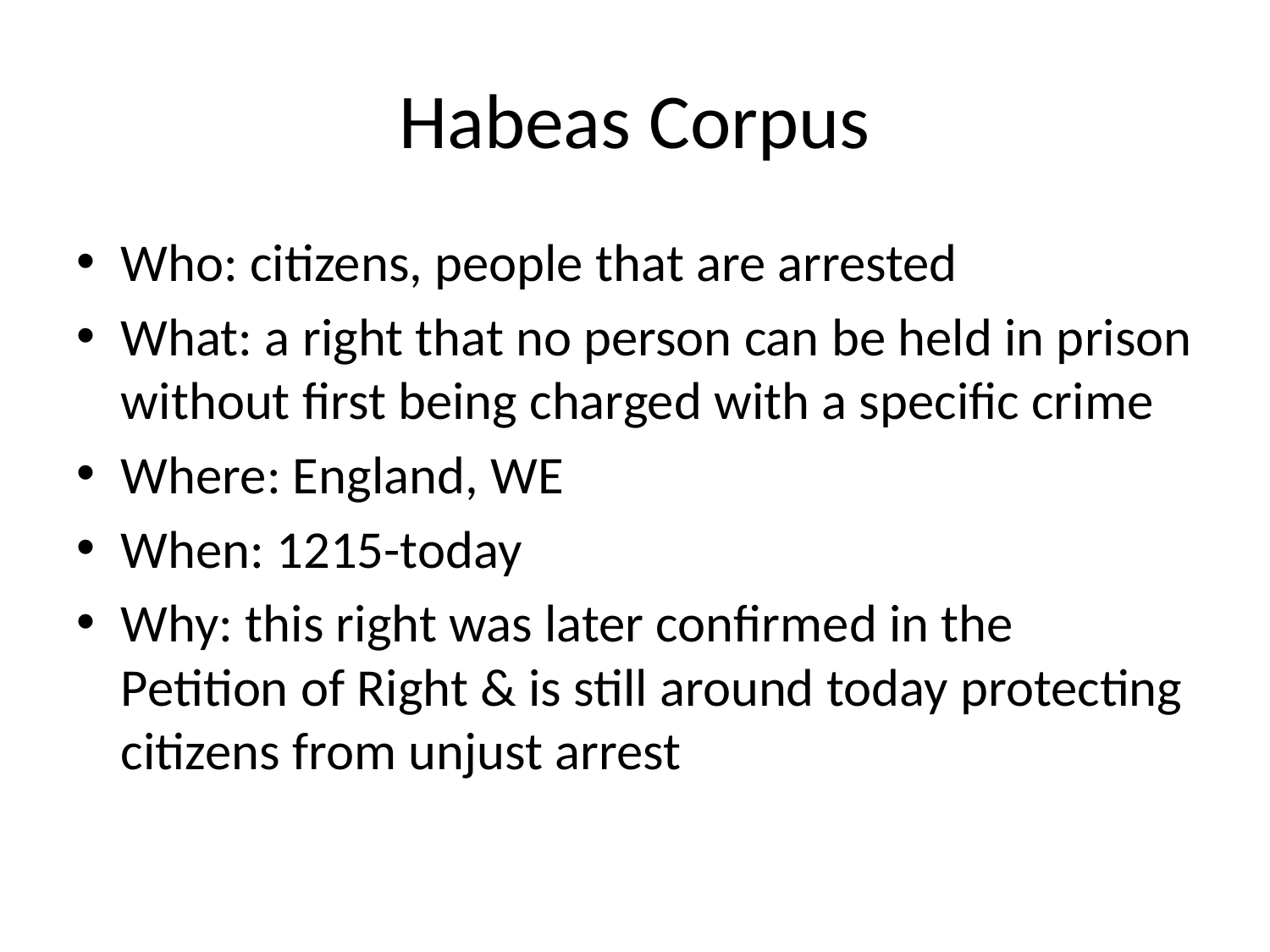

# Habeas Corpus
Who: citizens, people that are arrested
What: a right that no person can be held in prison without first being charged with a specific crime
Where: England, WE
When: 1215-today
Why: this right was later confirmed in the Petition of Right & is still around today protecting citizens from unjust arrest